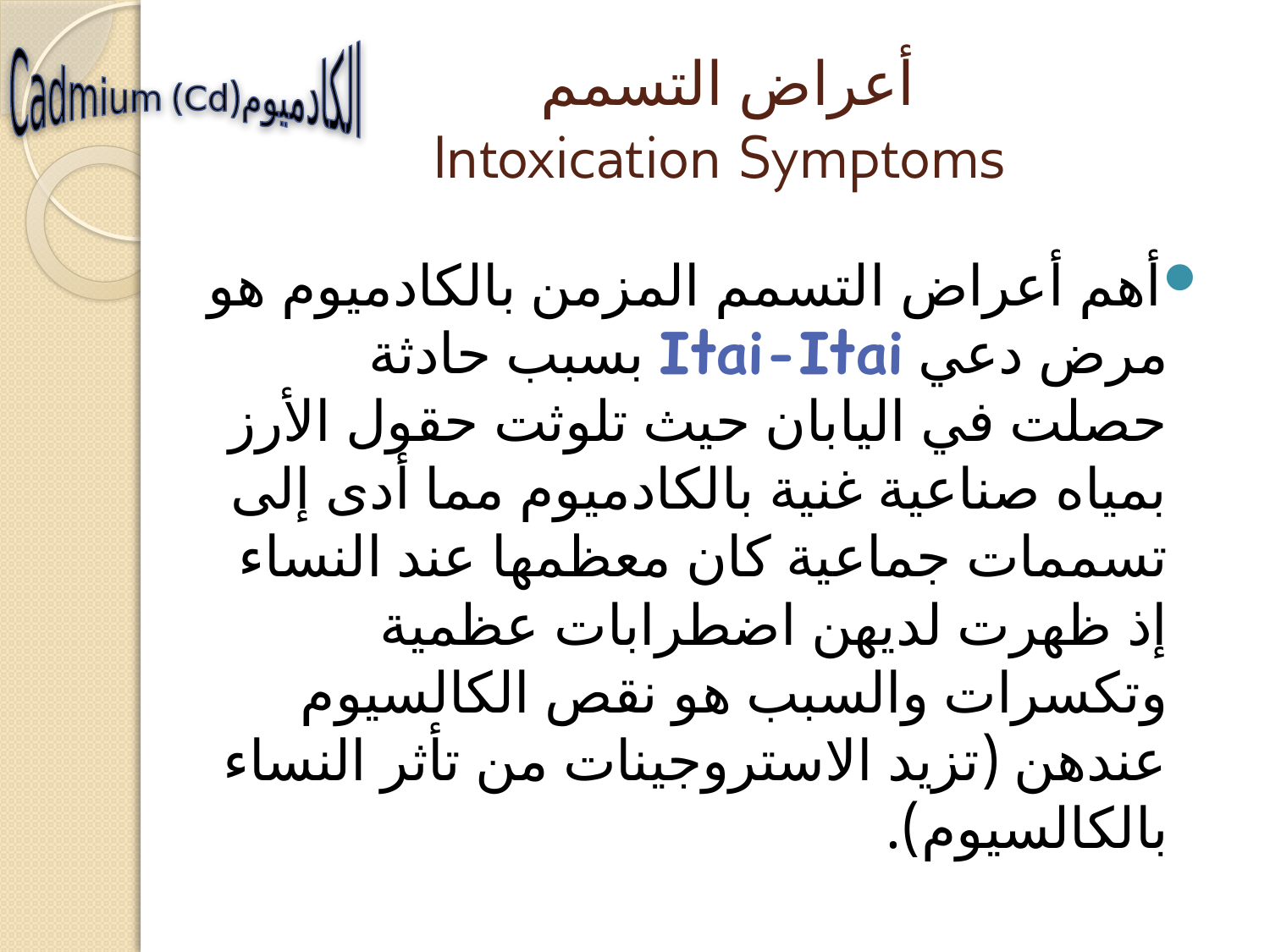

الكادميوم
Cadmium (Cd)
# أعراض التسمم Intoxication Symptoms
أهم أعراض التسمم المزمن بالكادميوم هو مرض دعي Itai-Itai بسبب حادثة حصلت في اليابان حيث تلوثت حقول الأرز بمياه صناعية غنية بالكادميوم مما أدى إلى تسممات جماعية كان معظمها عند النساء إذ ظهرت لديهن اضطرابات عظمية وتكسرات والسبب هو نقص الكالسيوم عندهن (تزيد الاستروجينات من تأثر النساء بالكالسيوم).